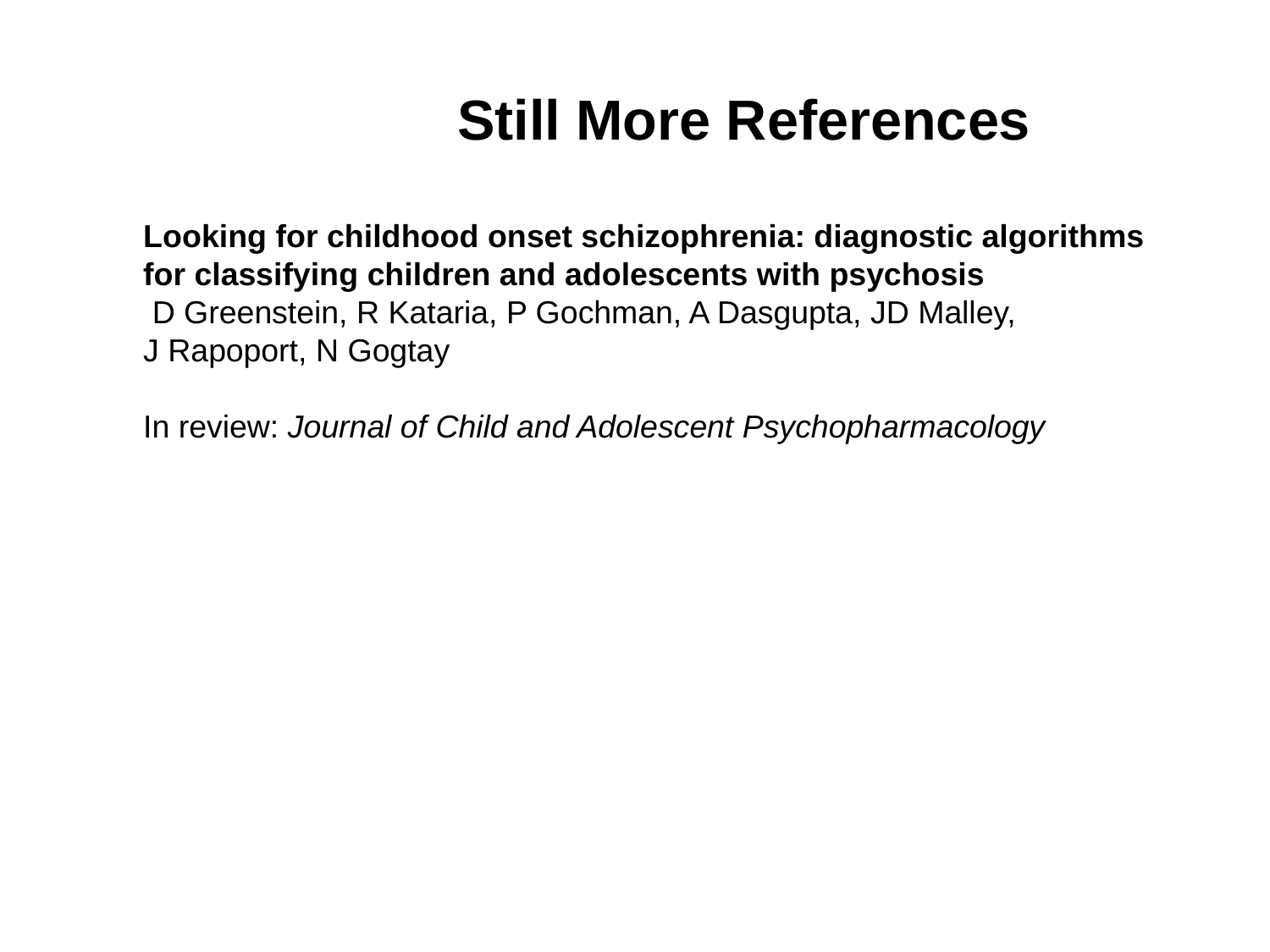

# Still More References
Looking for childhood onset schizophrenia: diagnostic algorithms
for classifying children and adolescents with psychosis
 D Greenstein, R Kataria, P Gochman, A Dasgupta, JD Malley,
J Rapoport, N Gogtay

In review: Journal of Child and Adolescent Psychopharmacology